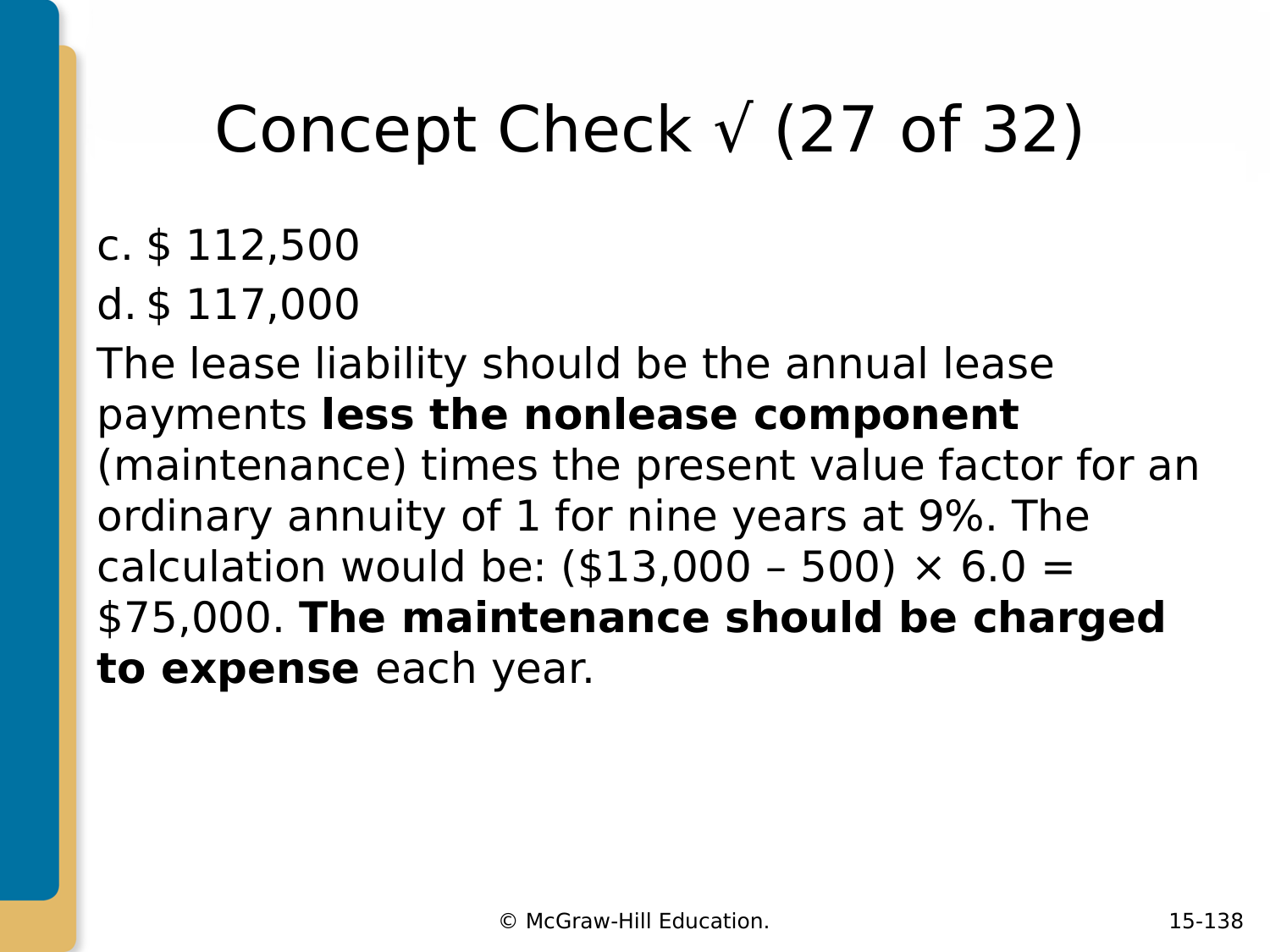

# Concept Check √ (27 of 32)
$ 112,500
$ 117,000
The lease liability should be the annual lease payments less the nonlease component (maintenance) times the present value factor for an ordinary annuity of 1 for nine years at 9%. The calculation would be: ($13,000 – 500) × 6.0 = $75,000. The maintenance should be charged to expense each year.